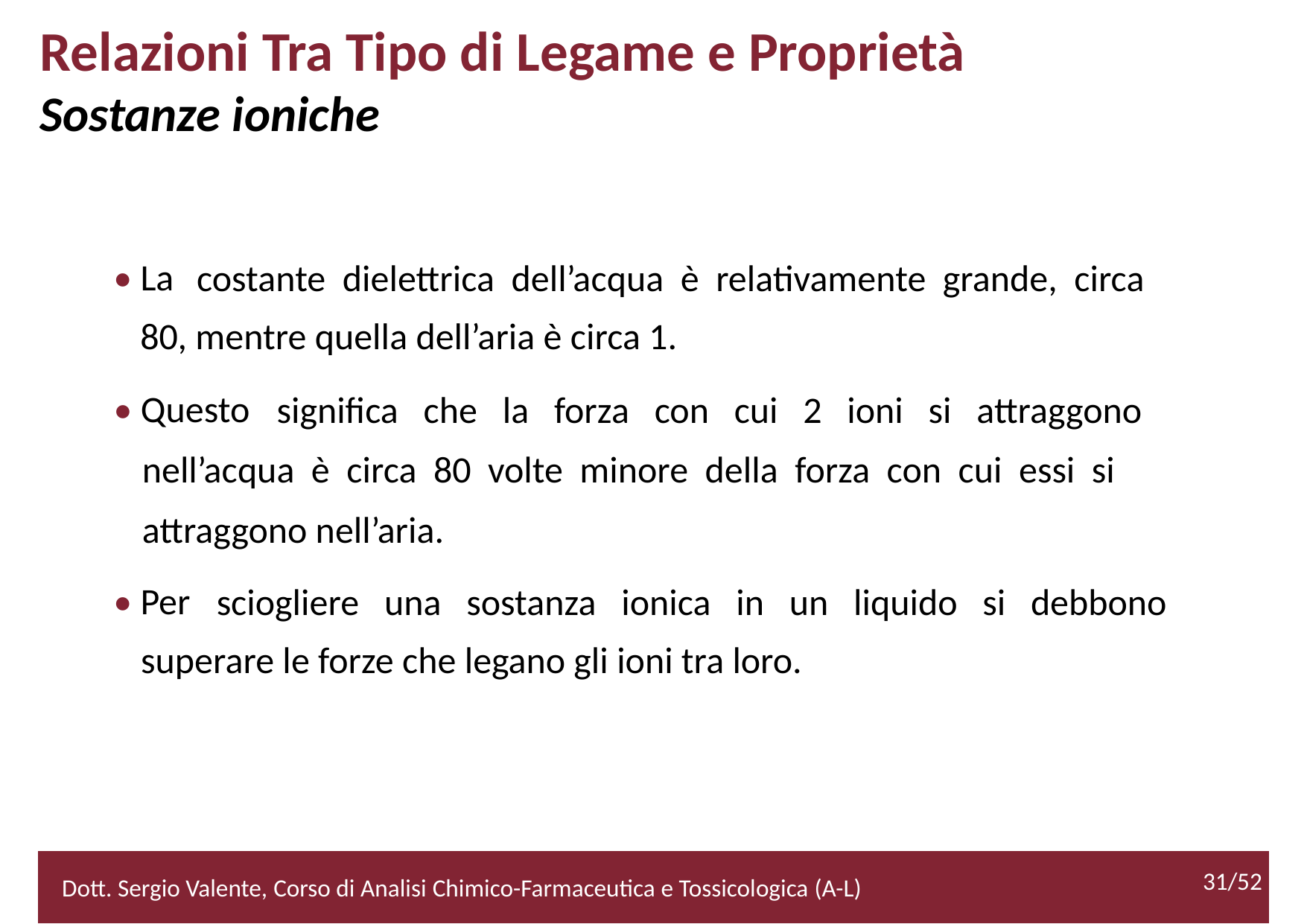

Relazioni Tra Tipo di Legame e Proprietà
Sostanze ioniche
• La
costante  dielettrica  dell’acqua  è  relativamente  grande,  circa
80, mentre quella dell’aria è circa 1.
• Questo
significa   che   la   forza   con   cui   2   ioni   si   attraggono
nell’acqua  è  circa  80  volte  minore  della  forza  con  cui  essi  si

attraggono nell’aria.
• Per
sciogliere   una   sostanza   ionica   in   un   liquido   si   debbono
superare le forze che legano gli ioni tra loro.

31/52
Dott. Sergio Valente, Corso di Analisi Chimico-Farmaceutica e Tossicologica (A-L)